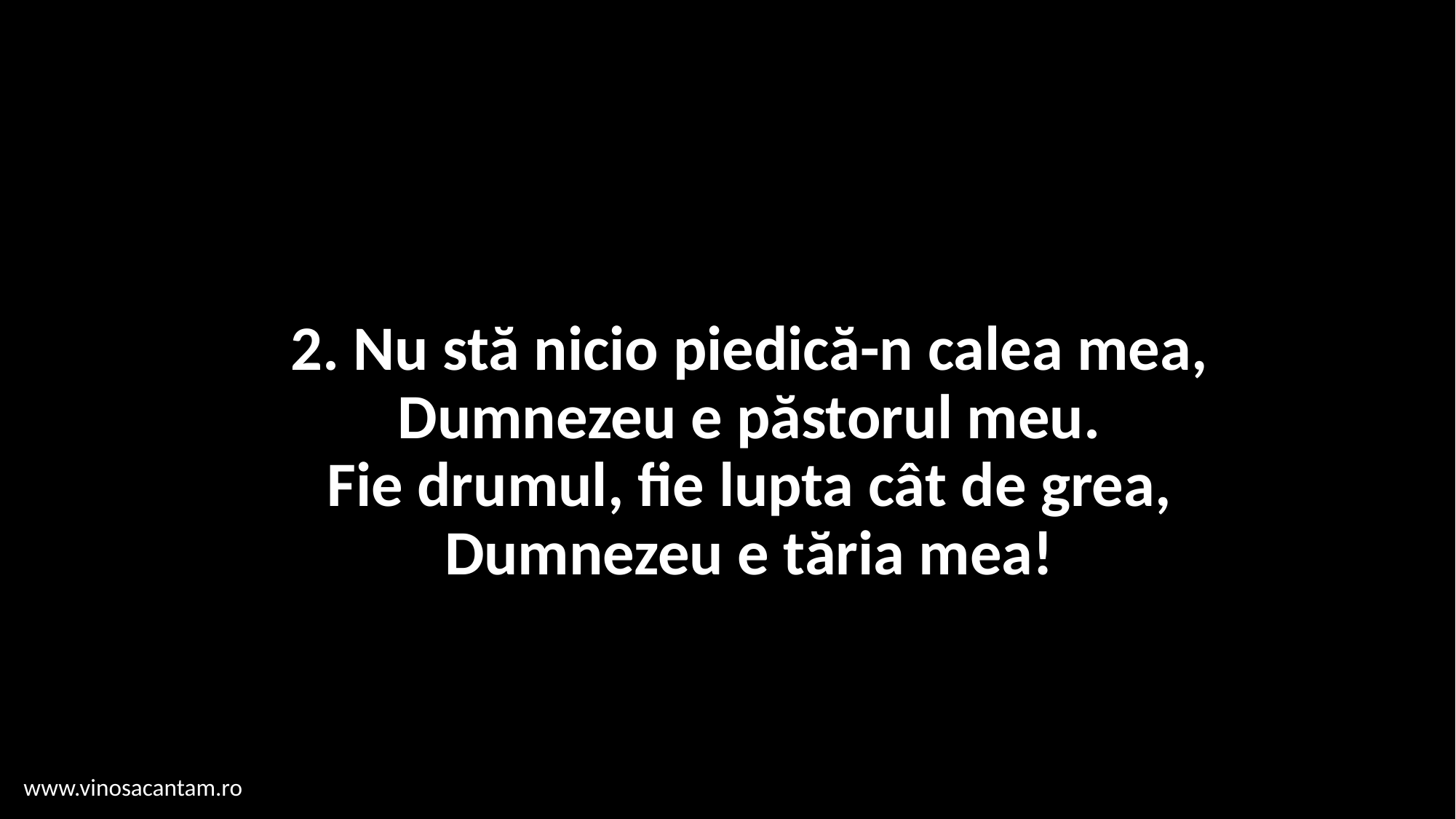

# 2. Nu stă nicio piedică-n calea mea, Dumnezeu e păstorul meu. Fie drumul, fie lupta cât de grea, Dumnezeu e tăria mea!
www.vinosacantam.ro